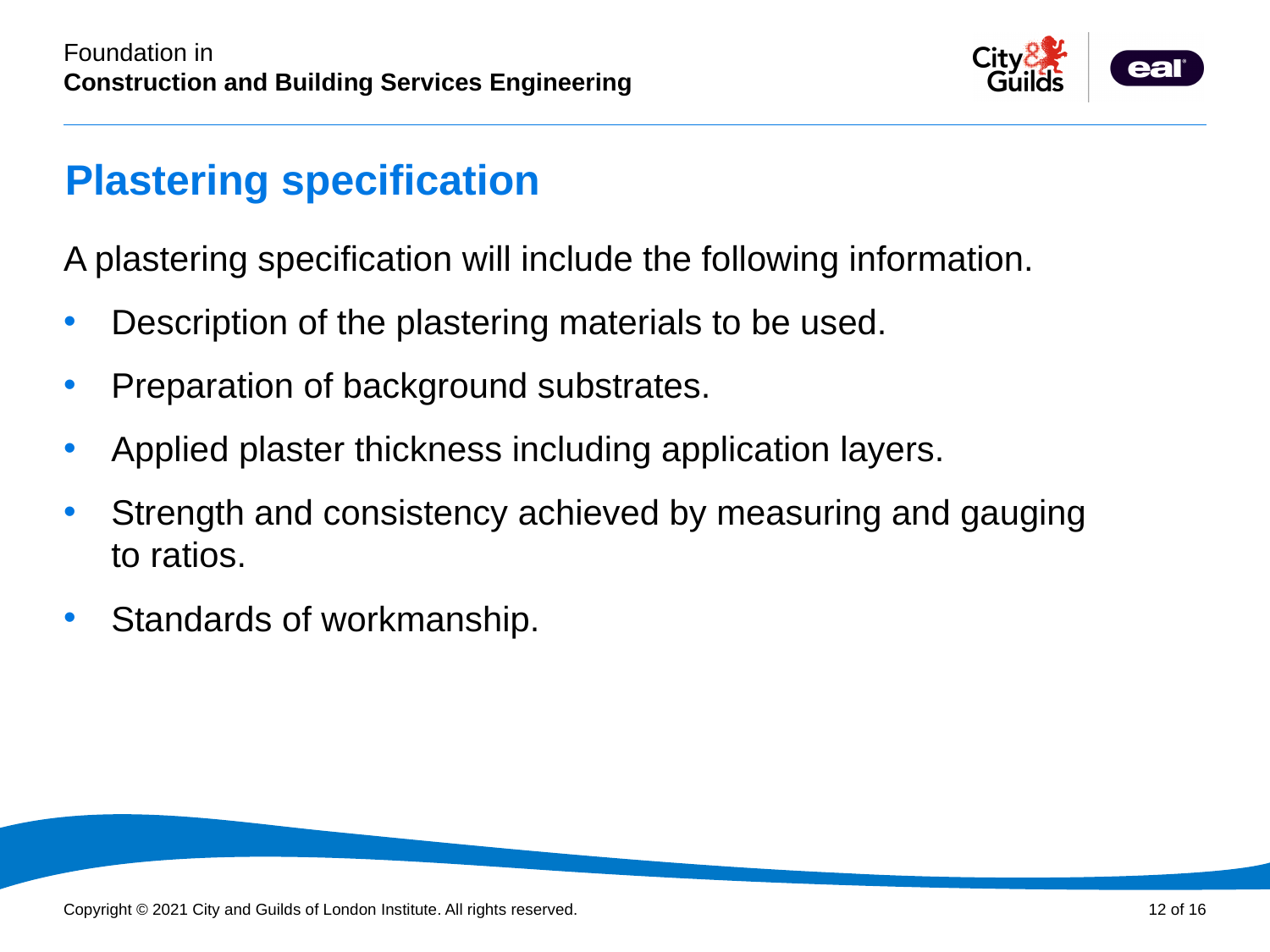

# Plastering specification
A plastering specification will include the following information.
Description of the plastering materials to be used.
Preparation of background substrates.
Applied plaster thickness including application layers.
Strength and consistency achieved by measuring and gauging to ratios.
Standards of workmanship.